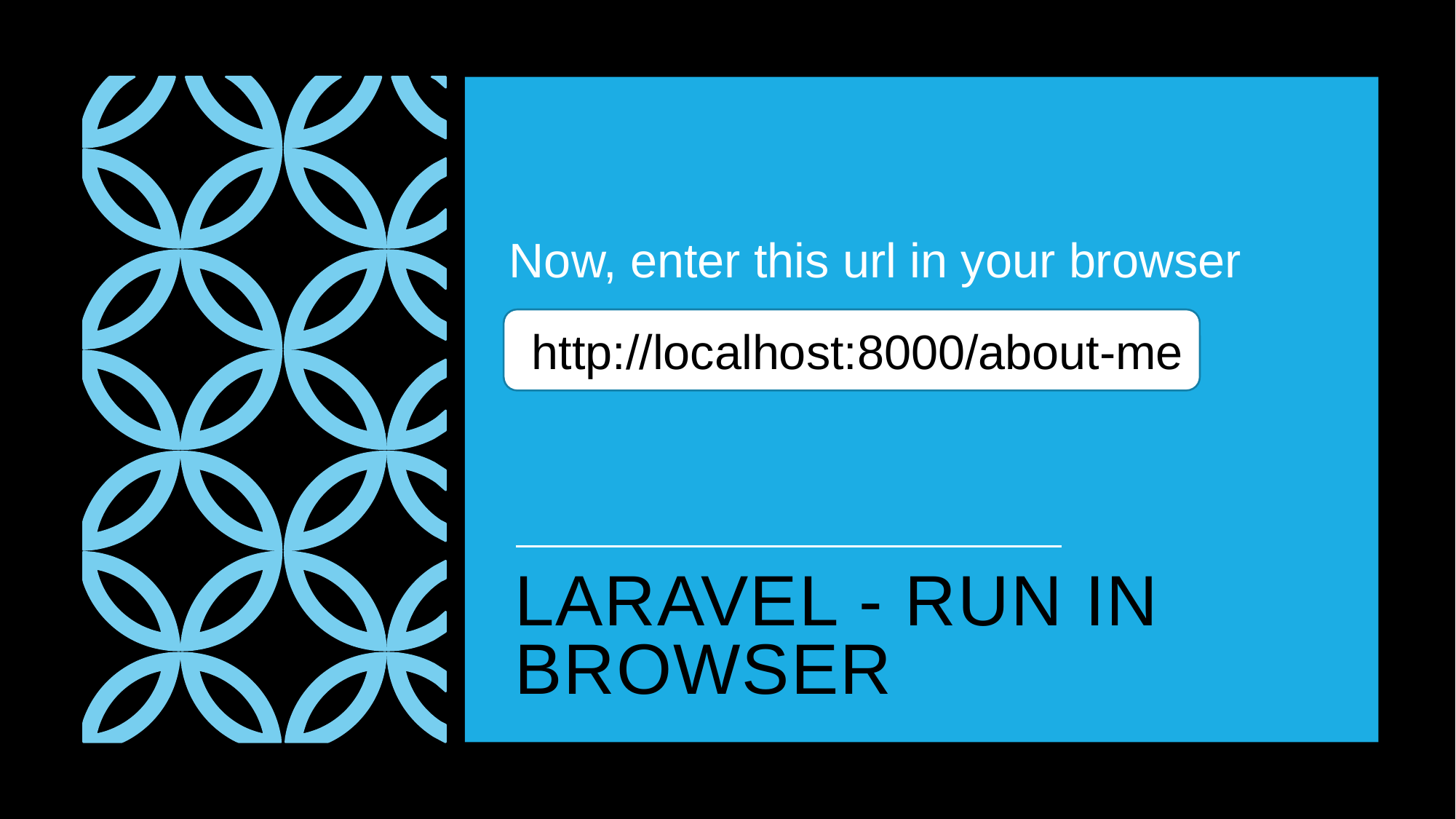

Now, enter this url in your browser

 http://localhost:8000/about-me
# LARAVEL - RUN IN BROWSER